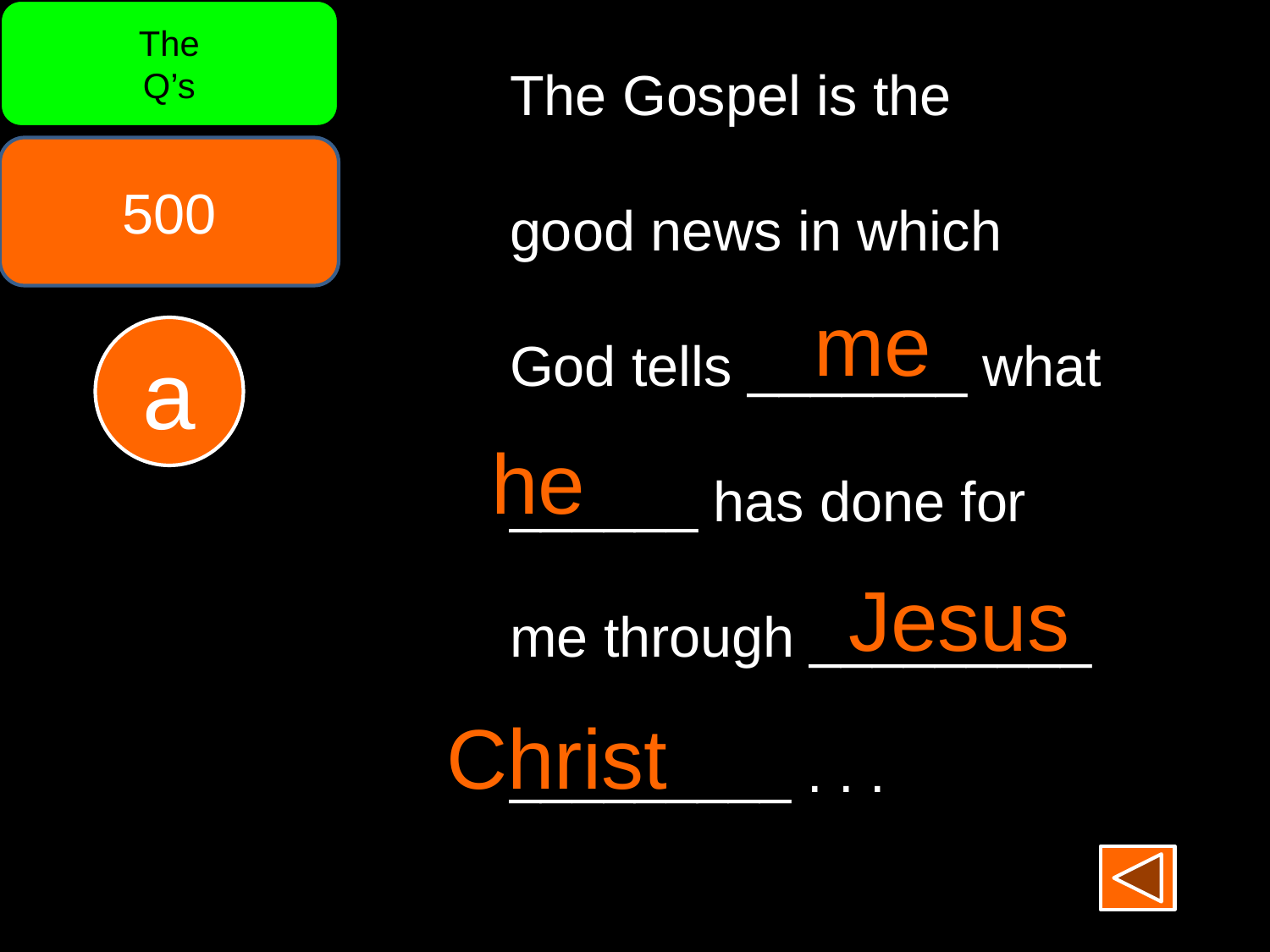

The
Q’s
The Gospel is the

good news in which

God tells _______ what

______ has done for

me through _________

_________ . . .
500
me
a
he
Jesus
Christ